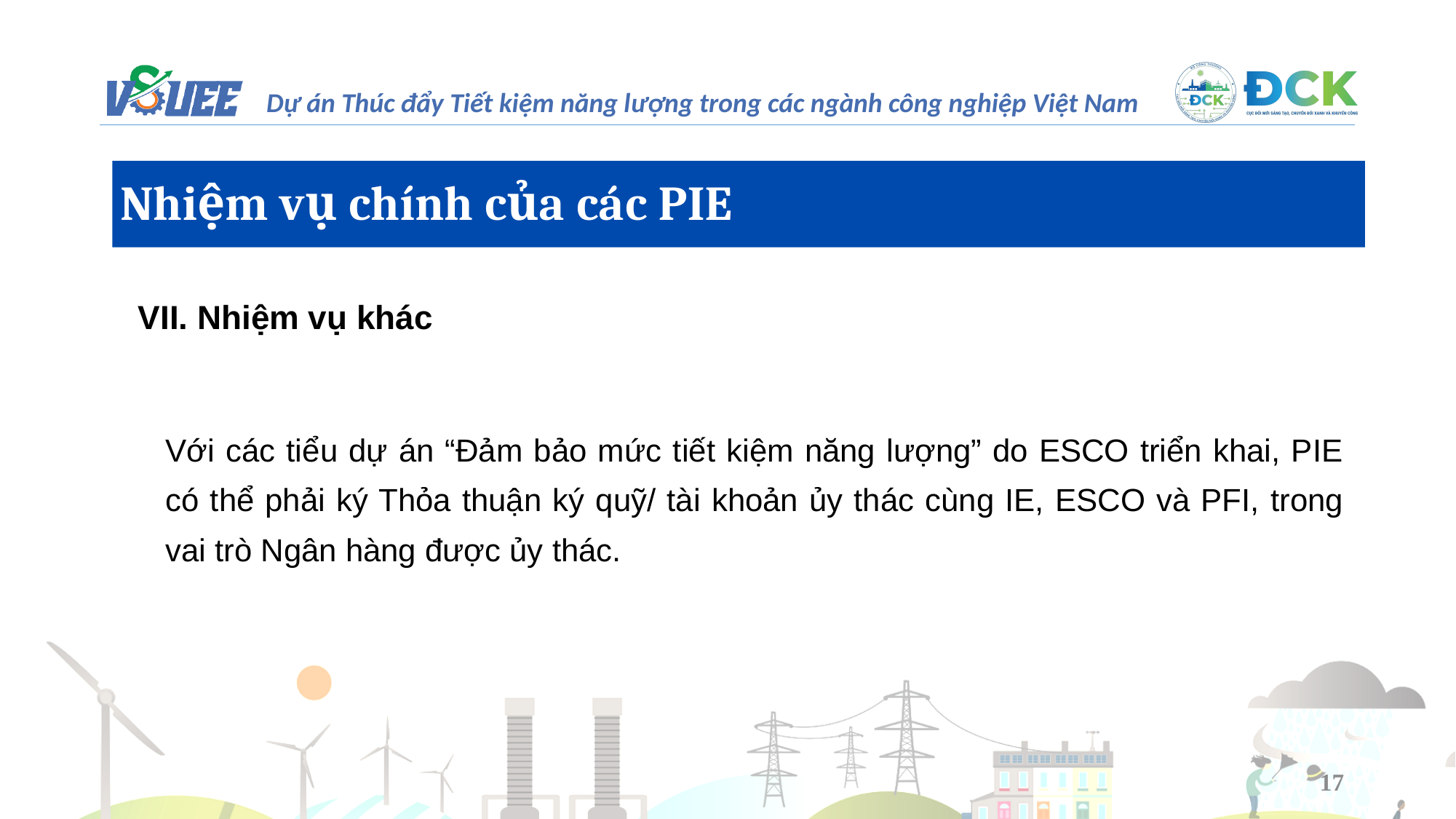

Nhiệm vụ chính của các PIE
VII. Nhiệm vụ khác

Với các tiểu dự án “Đảm bảo mức tiết kiệm năng lượng” do ESCO triển khai, PIE có thể phải ký Thỏa thuận ký quỹ/ tài khoản ủy thác cùng IE, ESCO và PFI, trong vai trò Ngân hàng được ủy thác.
17